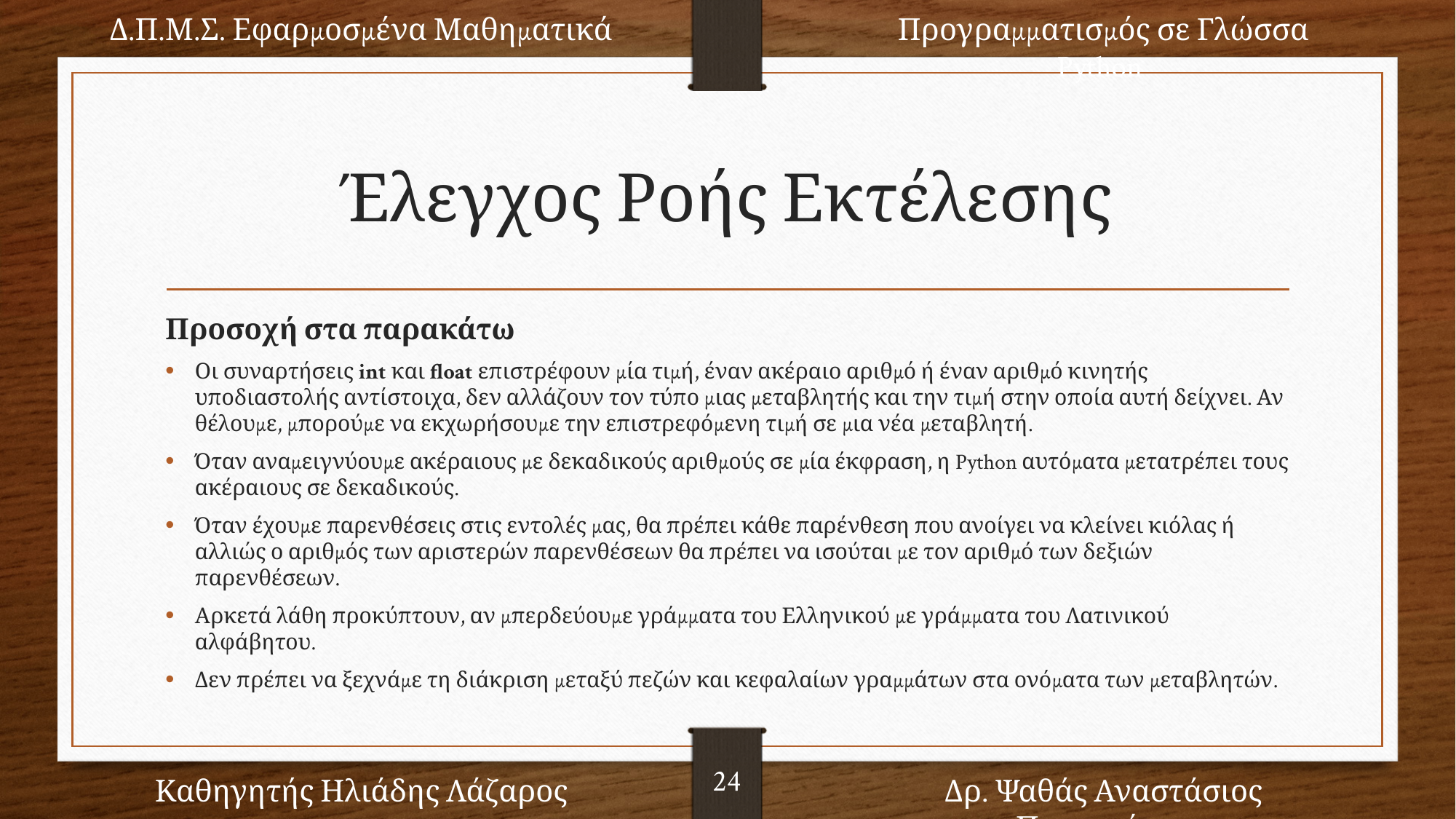

Δ.Π.Μ.Σ. Εφαρμοσμένα Μαθηματικά
Προγραμματισμός σε Γλώσσα Python
24
Καθηγητής Ηλιάδης Λάζαρος
Δρ. Ψαθάς Αναστάσιος Παναγιώτης
# Έλεγχος Ροής Εκτέλεσης
Προσοχή στα παρακάτω
Οι συναρτήσεις int και float επιστρέφουν μία τιμή, έναν ακέραιο αριθμό ή έναν αριθμό κινητής υποδιαστολής αντίστοιχα, δεν αλλάζουν τον τύπο μιας μεταβλητής και την τιμή στην οποία αυτή δείχνει. Αν θέλουμε, μπορούμε να εκχωρήσουμε την επιστρεφόμενη τιμή σε μια νέα μεταβλητή.
Όταν αναμειγνύουμε ακέραιους με δεκαδικούς αριθμούς σε μία έκφραση, η Python αυτόματα μετατρέπει τους ακέραιους σε δεκαδικούς.
Όταν έχουμε παρενθέσεις στις εντολές μας, θα πρέπει κάθε παρένθεση που ανοίγει να κλείνει κιόλας ή αλλιώς ο αριθμός των αριστερών παρενθέσεων θα πρέπει να ισούται με τον αριθμό των δεξιών παρενθέσεων.
Αρκετά λάθη προκύπτουν, αν μπερδεύουμε γράμματα του Ελληνικού με γράμματα του Λατινικού αλφάβητου.
Δεν πρέπει να ξεχνάμε τη διάκριση μεταξύ πεζών και κεφαλαίων γραμμάτων στα ονόματα των μεταβλητών.